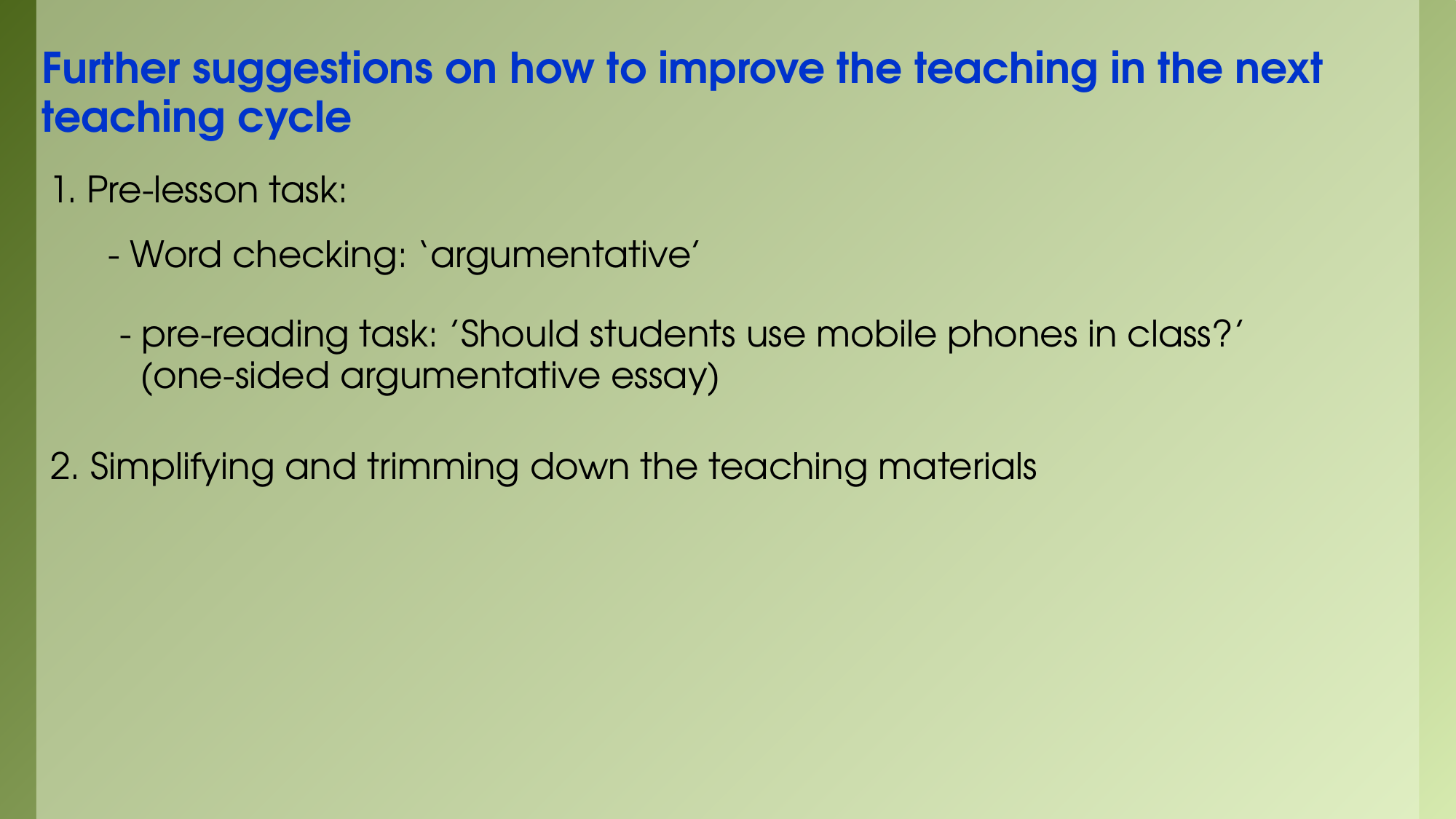

Further suggestions on how to improve the teaching in the next teaching cycle
1. Pre-lesson task:
- Word checking: ‘argumentative’
- pre-reading task: ’Should students use mobile phones in class?’
  (one-sided argumentative essay)
2. Simplifying and trimming down the teaching materials